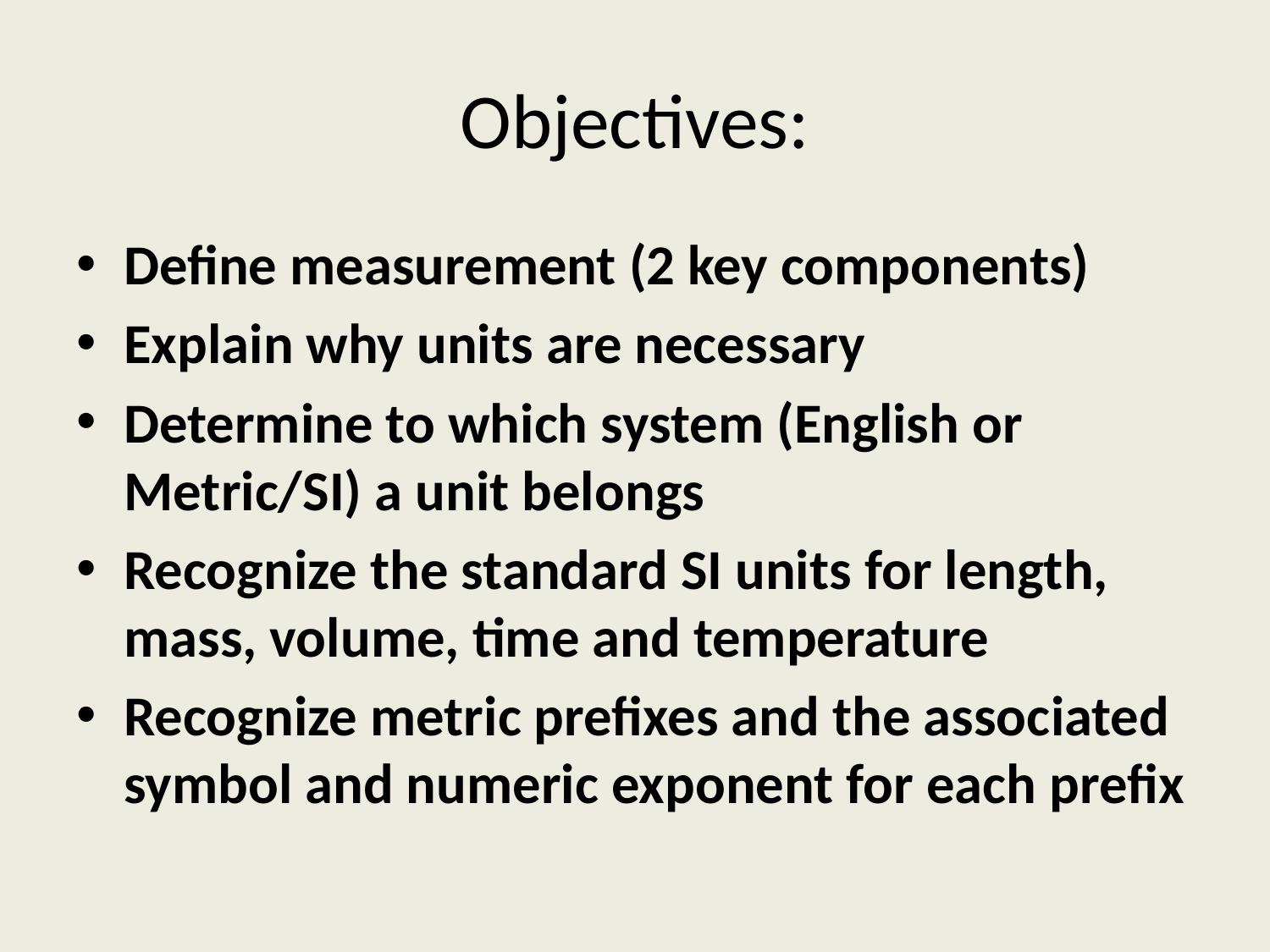

# Objectives:
Define measurement (2 key components)
Explain why units are necessary
Determine to which system (English or Metric/SI) a unit belongs
Recognize the standard SI units for length, mass, volume, time and temperature
Recognize metric prefixes and the associated symbol and numeric exponent for each prefix